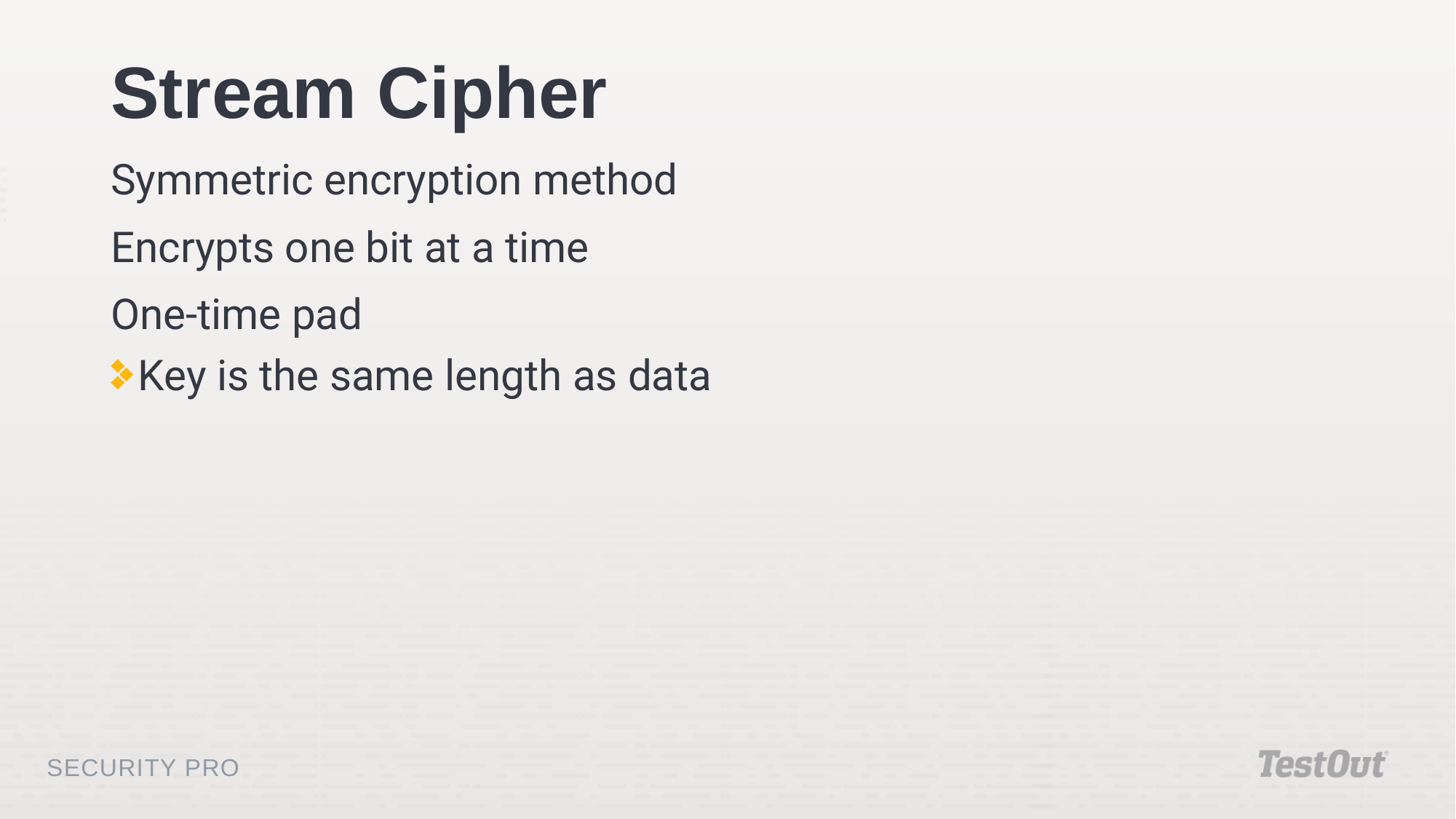

# Stream Cipher
Symmetric encryption method
Encrypts one bit at a time
One-time pad
Key is the same length as data
Security Pro